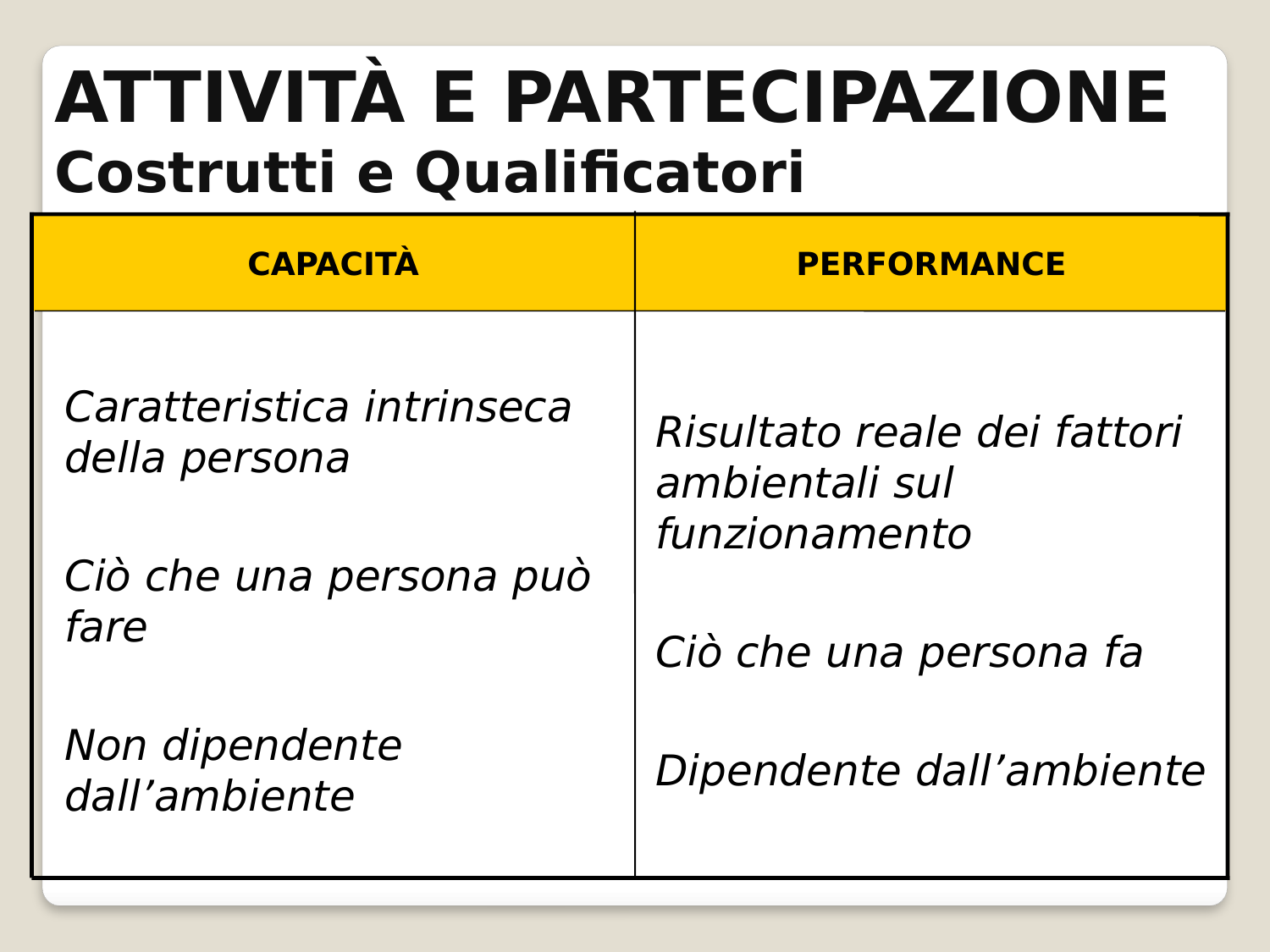

ATTIVITÀ E PARTECIPAZIONE
Costrutti e Qualificatori

CAPACITÀ

PERFORMANCE

Caratteristica intrinseca della persona

Ciò che una persona può fare

Non dipendente dall’ambiente
Risultato reale dei fattori ambientali sul funzionamento

Ciò che una persona fa

Dipendente dall’ambiente